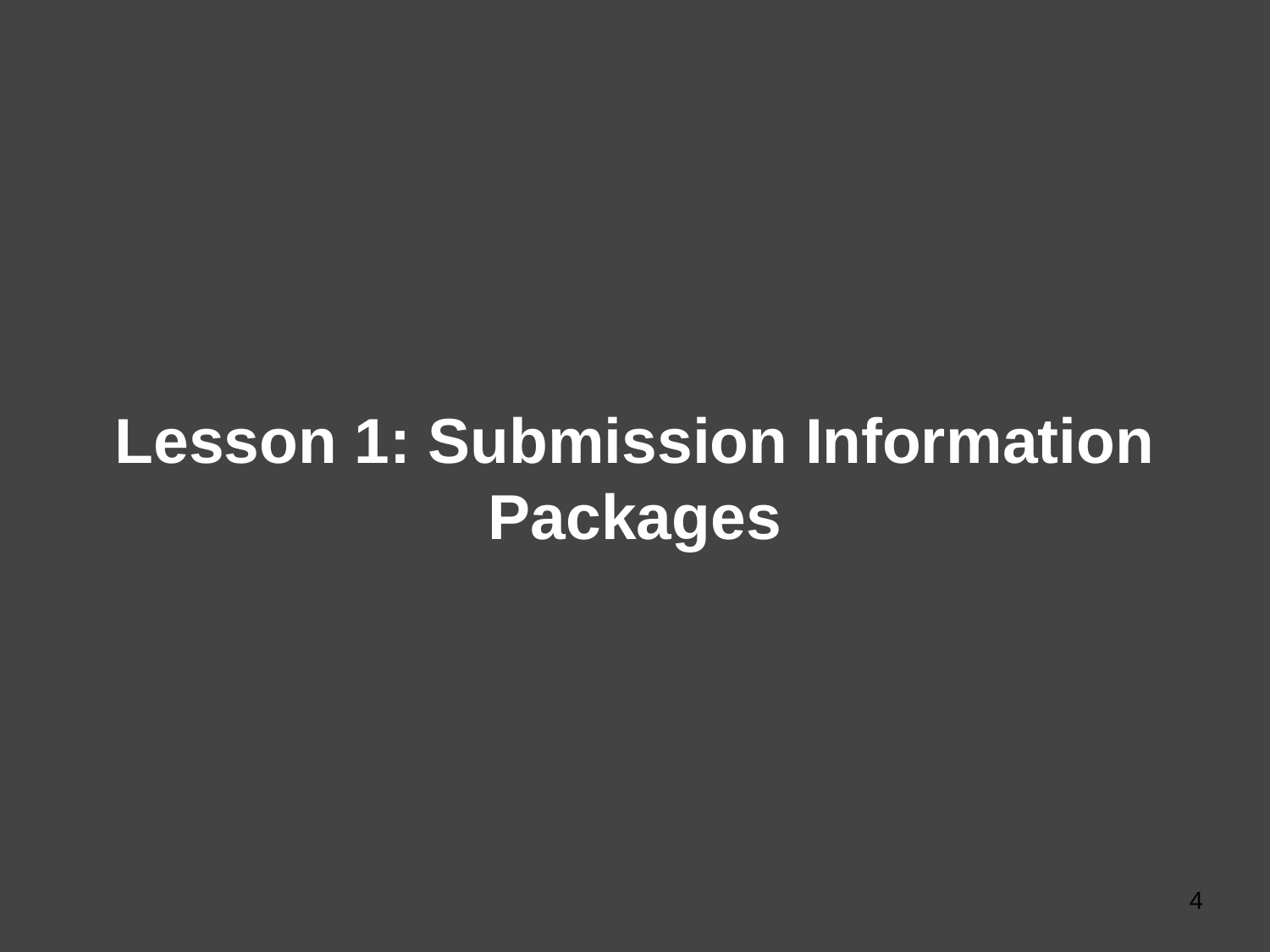

# Lesson 1: Submission Information Packages
4